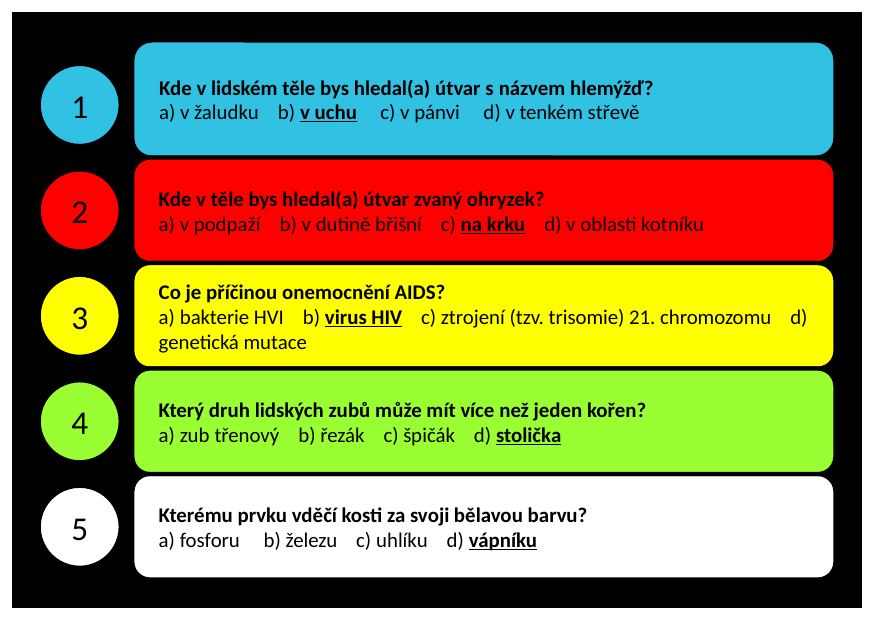

Kde v lidském těle bys hledal(a) útvar s názvem hlemýžď?
a) v žaludku    b) v uchu     c) v pánvi     d) v tenkém střevě
1
Kde v těle bys hledal(a) útvar zvaný ohryzek?
a) v podpaží    b) v dutině břišní    c) na krku    d) v oblasti kotníku
2
Co je příčinou onemocnění AIDS?
a) bakterie HVI    b) virus HIV    c) ztrojení (tzv. trisomie) 21. chromozomu    d) genetická mutace
3
Který druh lidských zubů může mít více než jeden kořen?
a) zub třenový    b) řezák    c) špičák    d) stolička
4
Kterému prvku vděčí kosti za svoji bělavou barvu?
a) fosforu     b) železu    c) uhlíku    d) vápníku
5